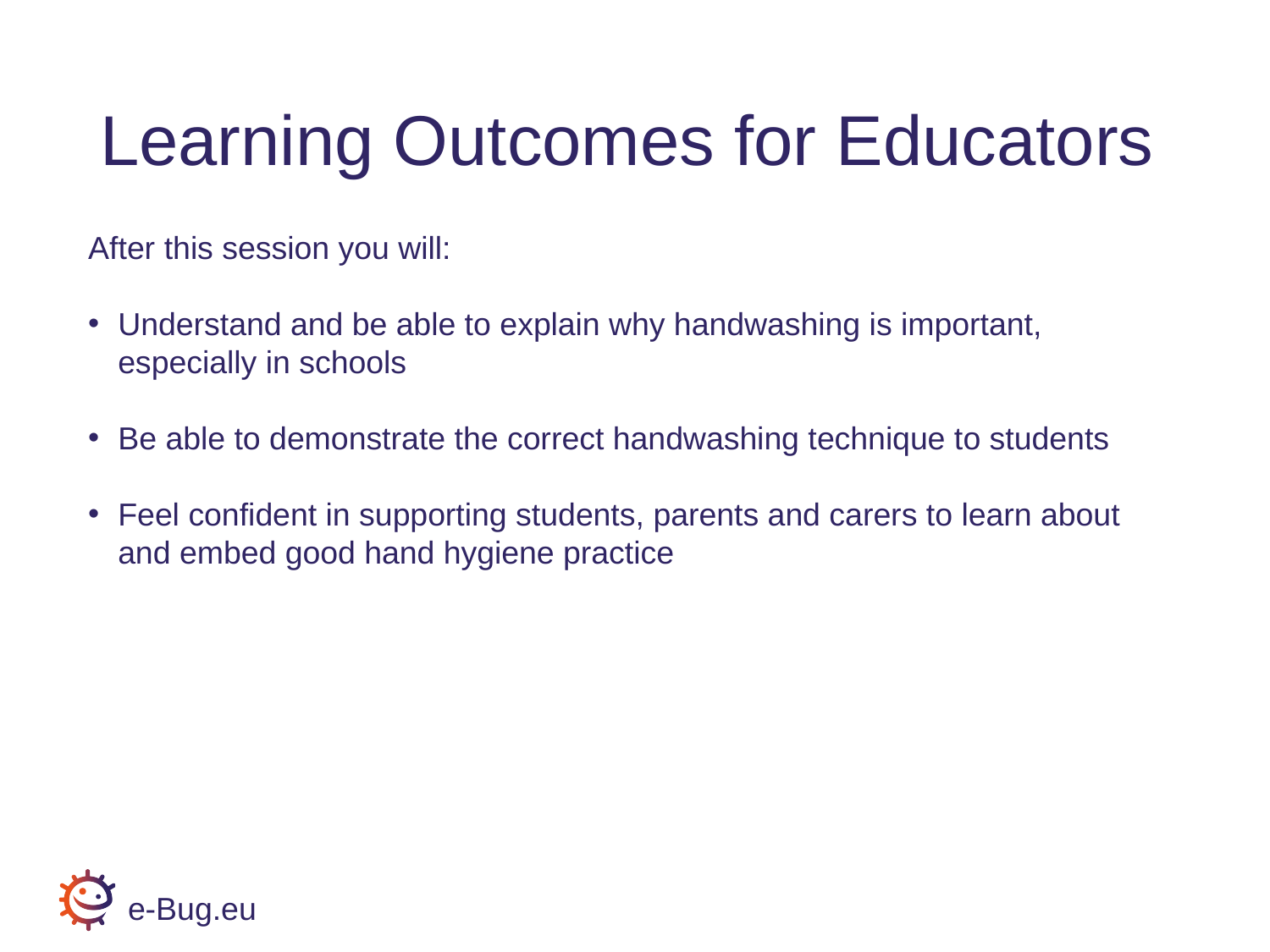

# Learning Outcomes for Educators
After this session you will:

Understand and be able to explain why handwashing is important, especially in schools

Be able to demonstrate the correct handwashing technique to students

Feel confident in supporting students, parents and carers to learn about and embed good hand hygiene practice

e-Bug.eu